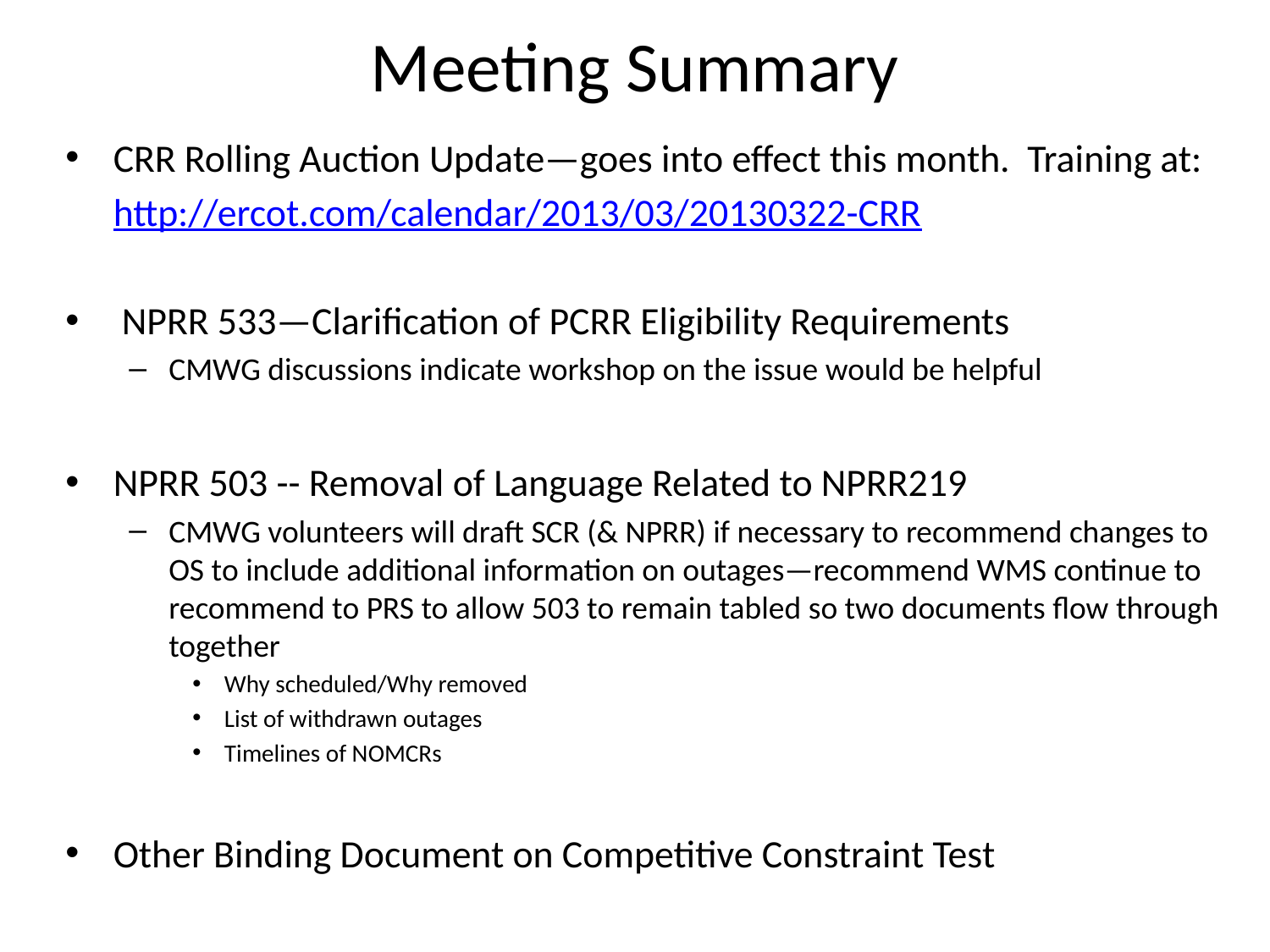

# Meeting Summary
CRR Rolling Auction Update—goes into effect this month.  Training at:
	http://ercot.com/calendar/2013/03/20130322-CRR

 NPRR 533—Clarification of PCRR Eligibility Requirements
CMWG discussions indicate workshop on the issue would be helpful

NPRR 503 -- Removal of Language Related to NPRR219
CMWG volunteers will draft SCR (& NPRR) if necessary to recommend changes to OS to include additional information on outages—recommend WMS continue to recommend to PRS to allow 503 to remain tabled so two documents flow through together
Why scheduled/Why removed
List of withdrawn outages
Timelines of NOMCRs

Other Binding Document on Competitive Constraint Test